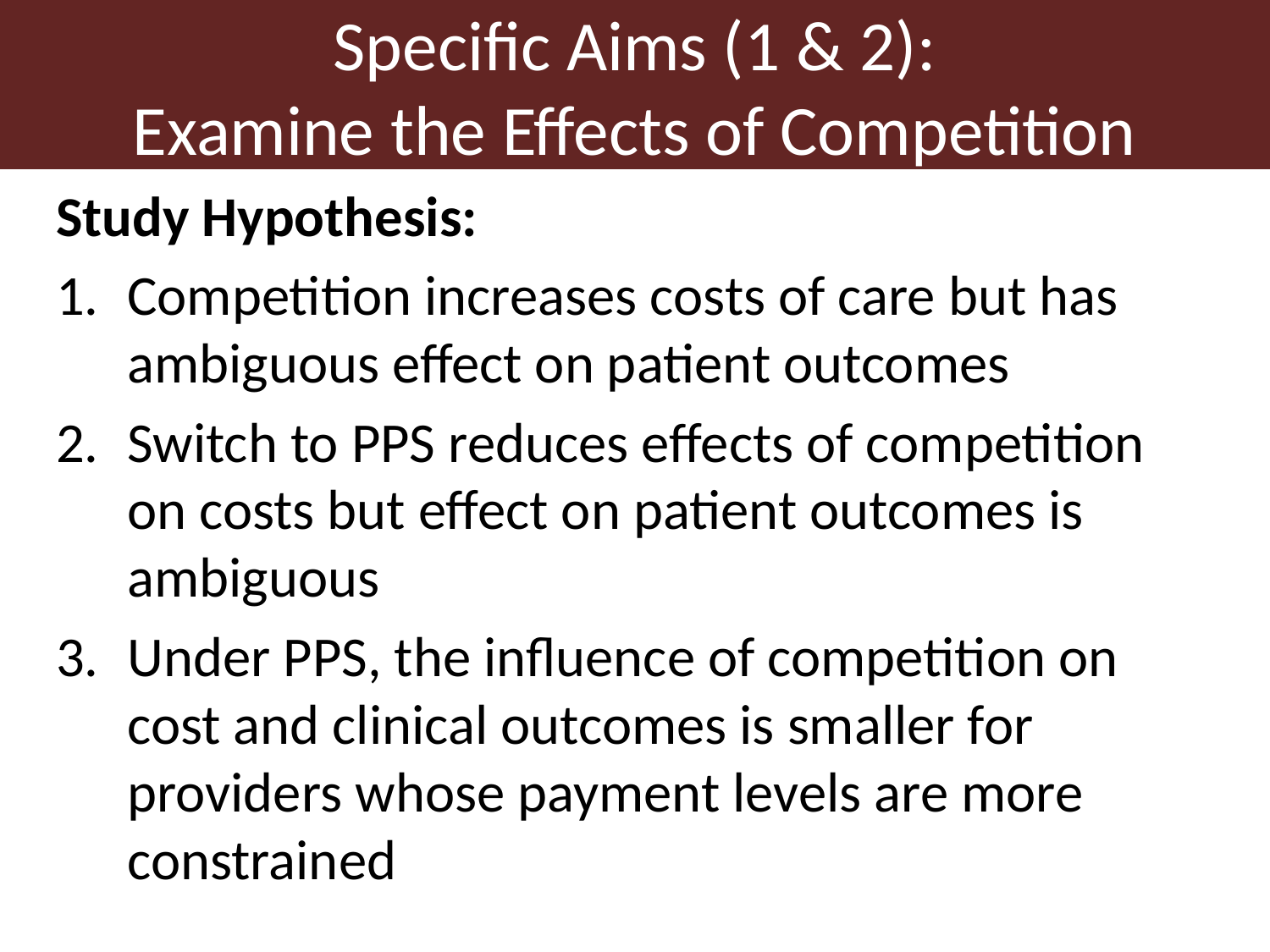

# Specific Aims (1 & 2): Examine the Effects of Competition
Study Hypothesis:
Competition increases costs of care but has ambiguous effect on patient outcomes
Switch to PPS reduces effects of competition on costs but effect on patient outcomes is ambiguous
Under PPS, the influence of competition on cost and clinical outcomes is smaller for providers whose payment levels are more constrained